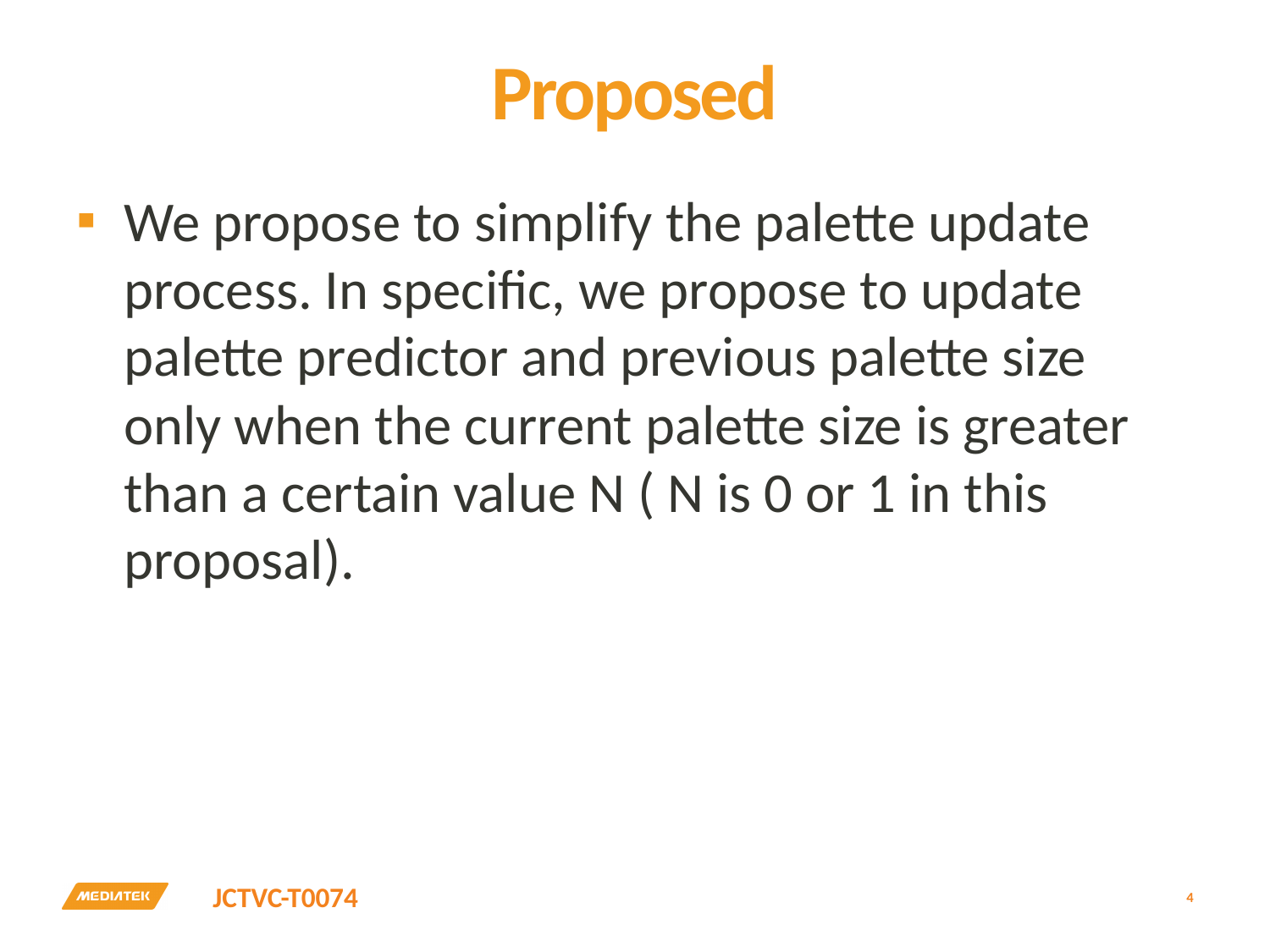

# Proposed
We propose to simplify the palette update process. In specific, we propose to update palette predictor and previous palette size only when the current palette size is greater than a certain value N ( N is 0 or 1 in this proposal).
4